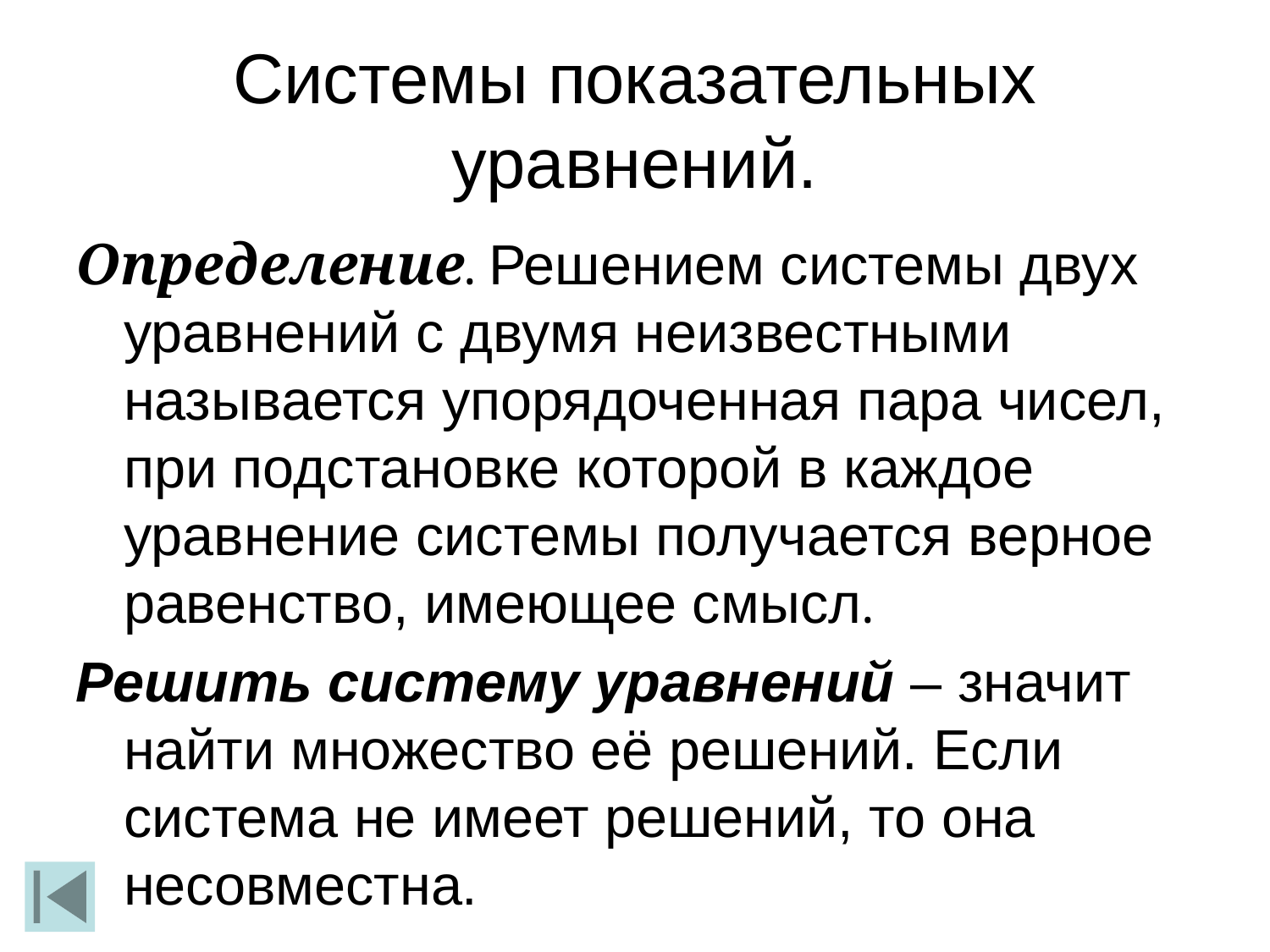

Системы показательных уравнений.
Определение. Решением системы двух уравнений с двумя неизвестными называется упорядоченная пара чисел, при подстановке которой в каждое уравнение системы получается верное равенство, имеющее смысл.
Решить систему уравнений – значит найти множество её решений. Если система не имеет решений, то она несовместна.